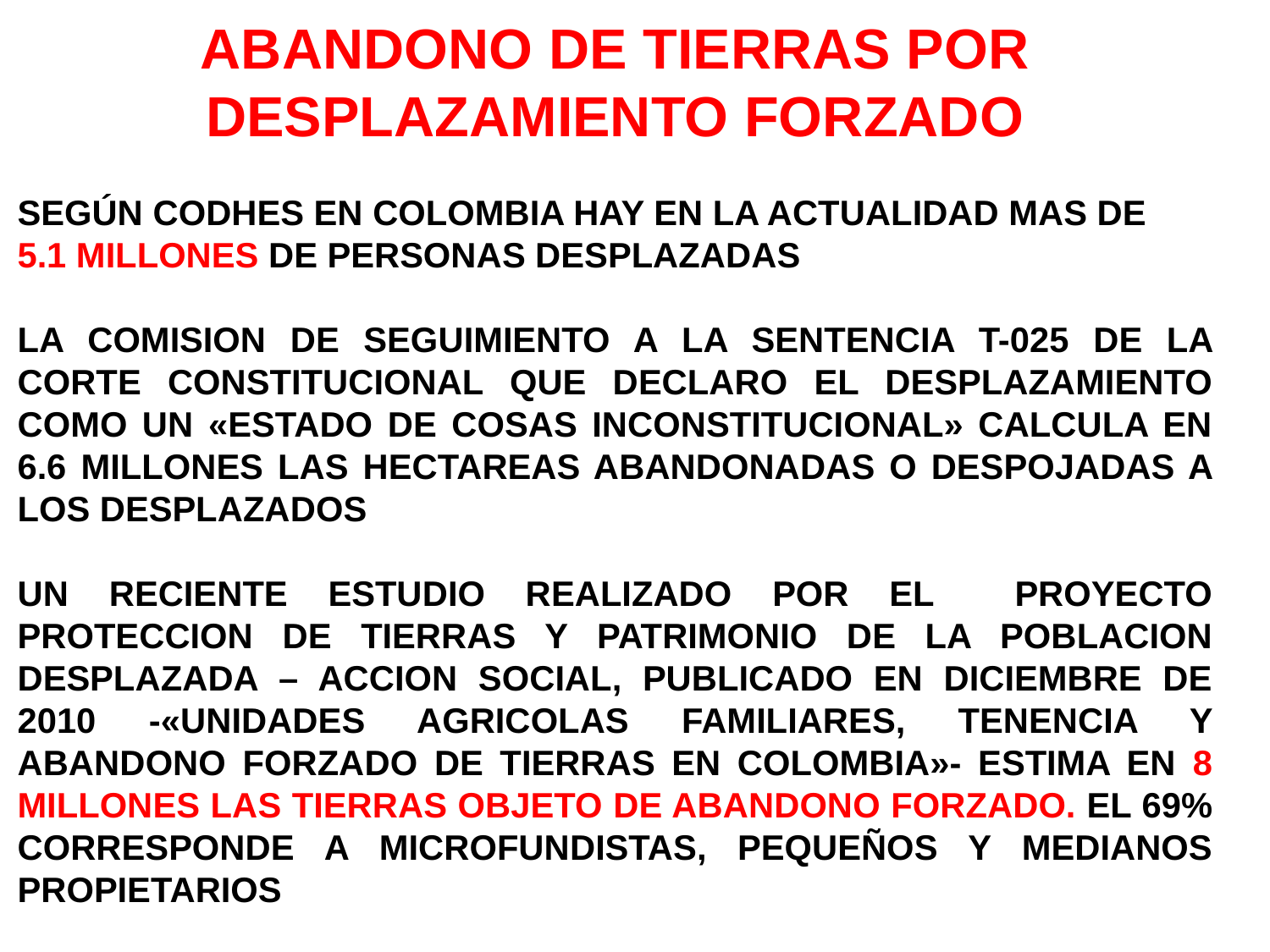

ABANDONO DE TIERRAS POR DESPLAZAMIENTO FORZADO

SEGÚN CODHES EN COLOMBIA HAY EN LA ACTUALIDAD MAS DE
5.1 MILLONES DE PERSONAS DESPLAZADAS

LA COMISION DE SEGUIMIENTO A LA SENTENCIA T-025 DE LA CORTE CONSTITUCIONAL QUE DECLARO EL DESPLAZAMIENTO COMO UN «ESTADO DE COSAS INCONSTITUCIONAL» CALCULA EN 6.6 MILLONES LAS HECTAREAS ABANDONADAS O DESPOJADAS A LOS DESPLAZADOS

UN RECIENTE ESTUDIO REALIZADO POR EL  PROYECTO PROTECCION DE TIERRAS Y PATRIMONIO DE LA POBLACION DESPLAZADA – ACCION SOCIAL, PUBLICADO EN DICIEMBRE DE 2010 -«UNIDADES AGRICOLAS FAMILIARES, TENENCIA Y ABANDONO FORZADO DE TIERRAS EN COLOMBIA»- ESTIMA EN 8 MILLONES LAS TIERRAS OBJETO DE ABANDONO FORZADO. EL 69% CORRESPONDE A MICROFUNDISTAS, PEQUEÑOS Y MEDIANOS PROPIETARIOS